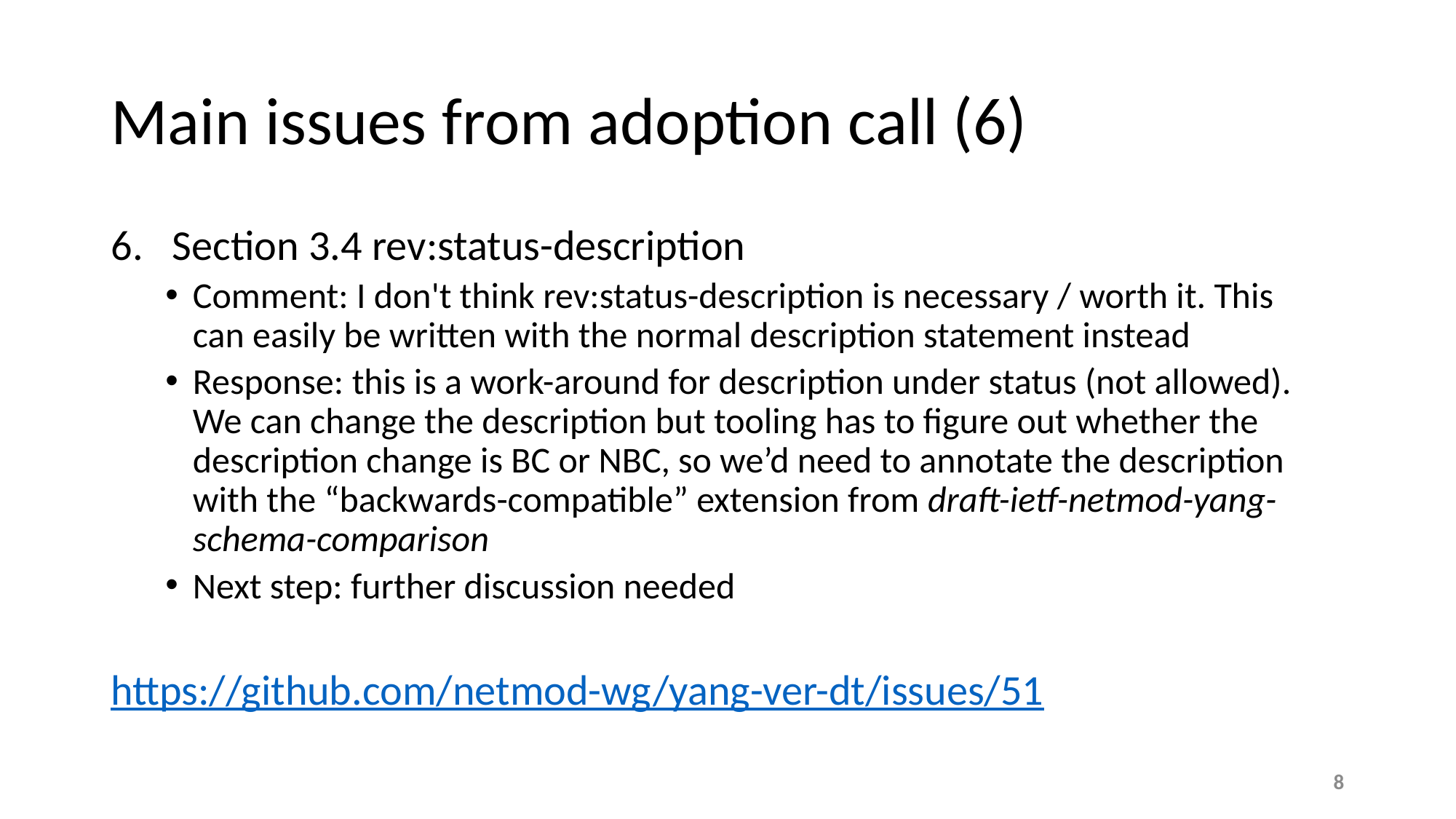

# Main issues from adoption call (6)
Section 3.4 rev:status-description
Comment: I don't think rev:status-description is necessary / worth it. This
can easily be written with the normal description statement instead
Response: this is a work-around for description under status (not allowed). We can change the description but tooling has to figure out whether the description change is BC or NBC, so we’d need to annotate the description with the “backwards-compatible” extension from draft-ietf-netmod-yang-schema-comparison
Next step: further discussion needed

https://github.com/netmod-wg/yang-ver-dt/issues/51

8